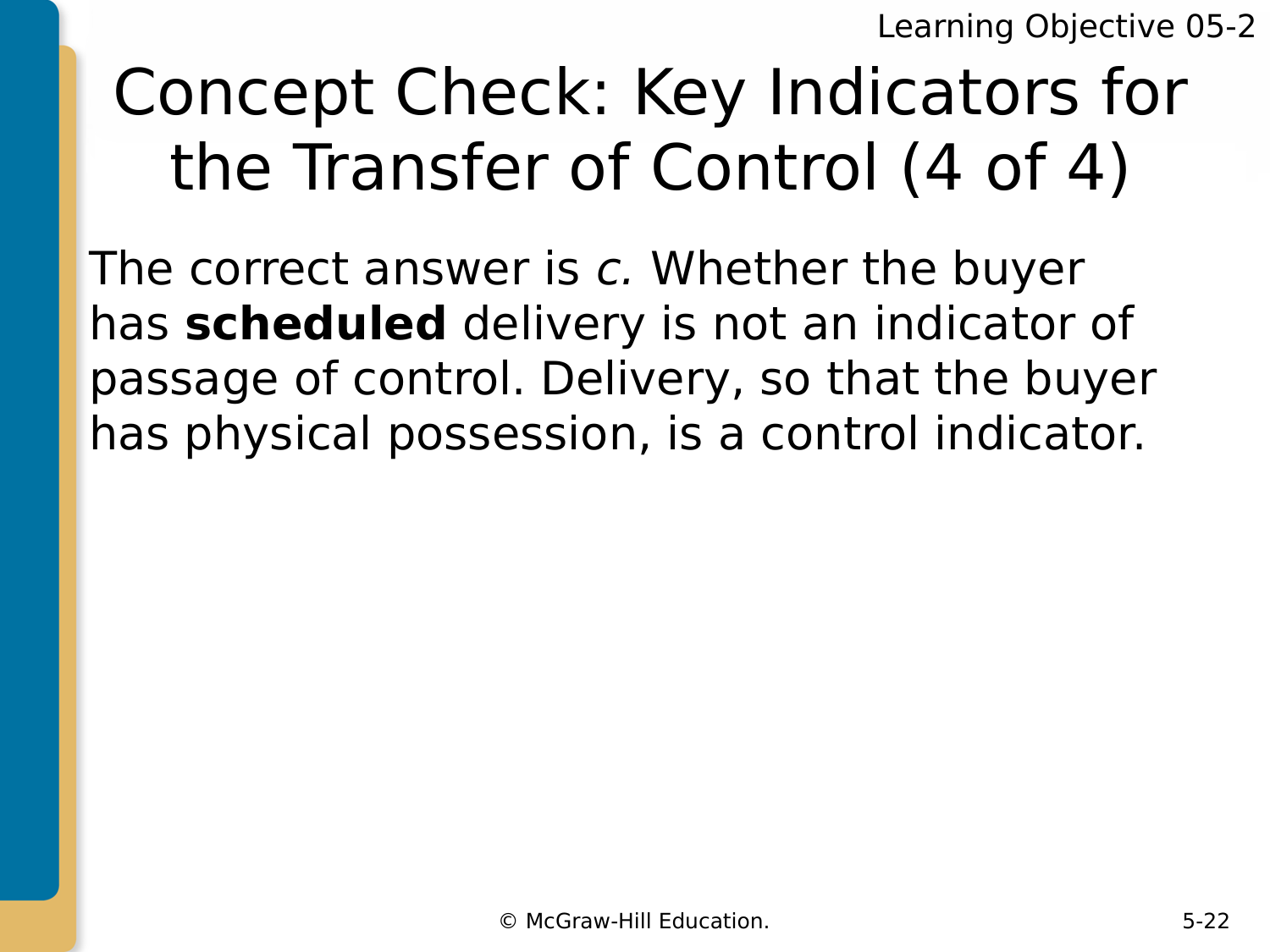

Learning Objective 05-2
# Concept Check: Key Indicators for the Transfer of Control (4 of 4)
The correct answer is c. Whether the buyer has scheduled delivery is not an indicator of passage of control. Delivery, so that the buyer has physical possession, is a control indicator.